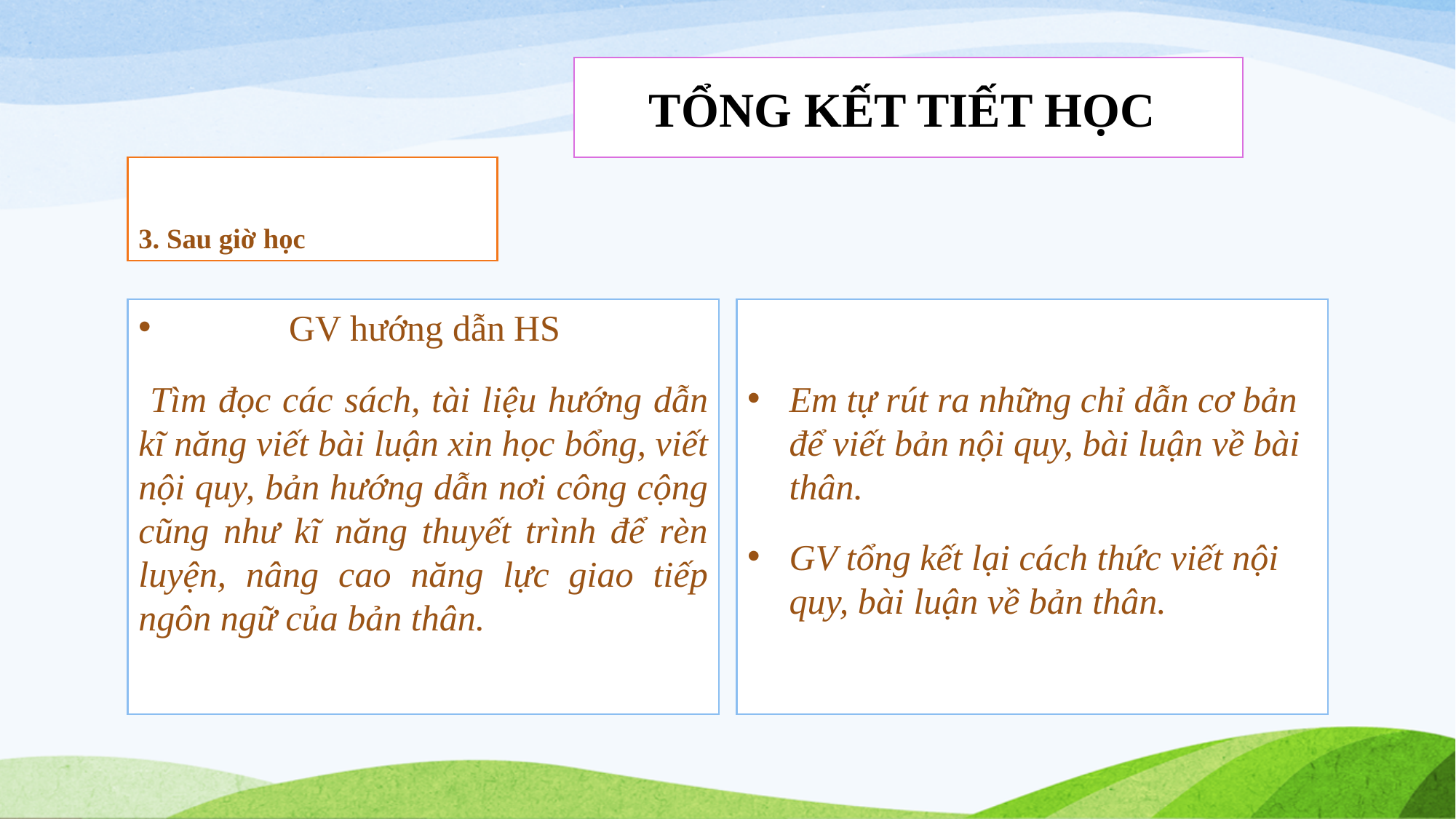

TỔNG KẾT TIẾT HỌC

3. Sau giờ học

	GV hướng dẫn HS
 Tìm đọc các sách, tài liệu hướng dẫn kĩ năng viết bài luận xin học bổng, viết nội quy, bản hướng dẫn nơi công cộng cũng như kĩ năng thuyết trình để rèn luyện, nâng cao năng lực giao tiếp ngôn ngữ của bản thân.

Em tự rút ra những chỉ dẫn cơ bản để viết bản nội quy, bài luận về bài thân.
GV tổng kết lại cách thức viết nội quy, bài luận về bản thân.